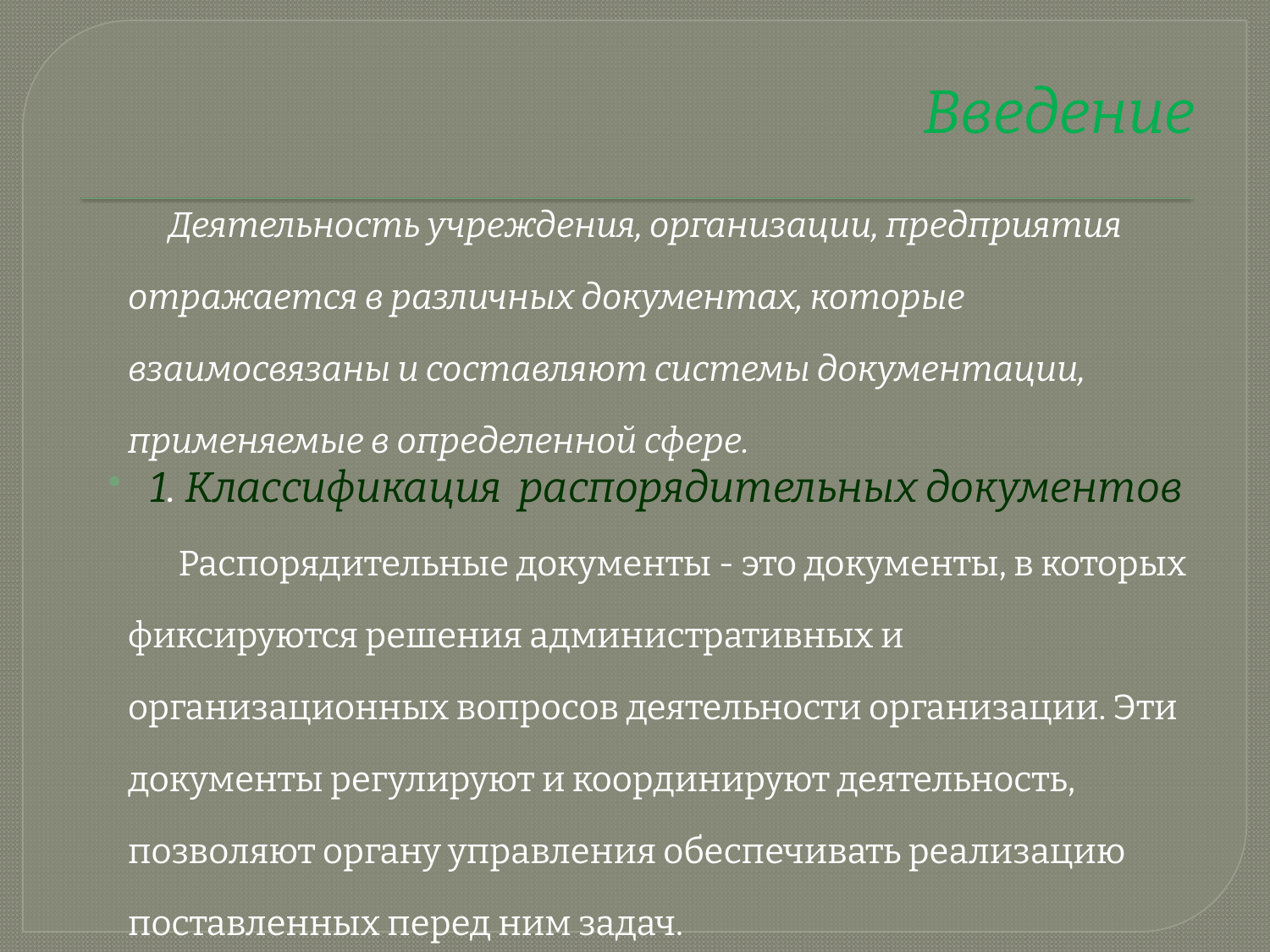

# Введение
            Деятельность учреждения, организации, предприятия отражается в различных документах, которые взаимосвязаны и составляют системы документации, применяемые в определенной сфере.
1. Классификация  распорядительных документов
             Распорядительные документы - это документы, в которых фиксируются решения административных и организационных вопросов деятельности организации. Эти документы регулируют и координируют деятельность, позволяют органу управления обеспечивать реализацию поставленных перед ним задач.